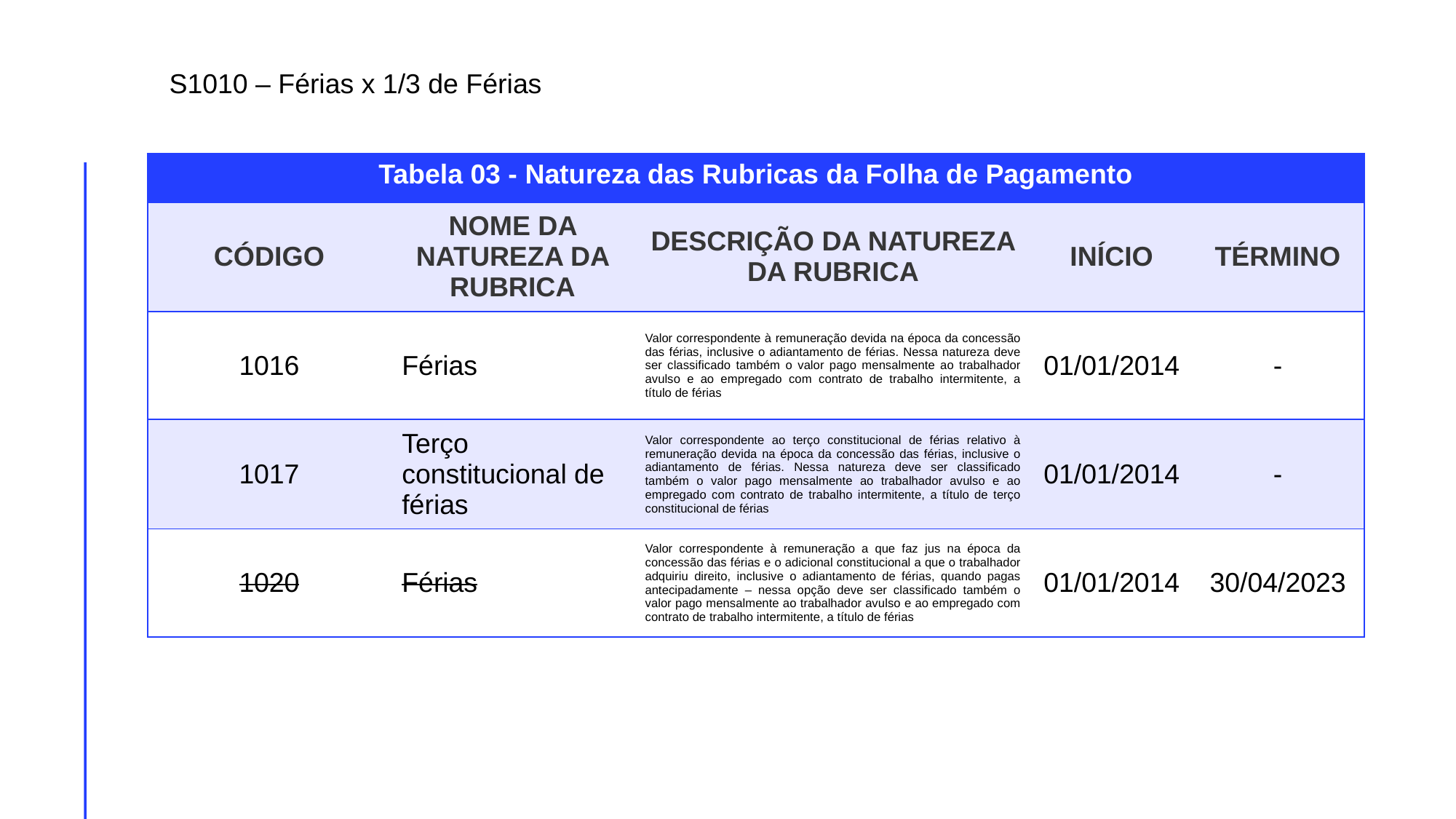

S1010 – Férias x 1/3 de Férias
| Tabela 03 - Natureza das Rubricas da Folha de Pagamento |  |  |  |  |
| --- | --- | --- | --- | --- |
| CÓDIGO | NOME DA NATUREZA DA RUBRICA | DESCRIÇÃO DA NATUREZA DA RUBRICA | INÍCIO | TÉRMINO |
| 1016 | Férias | Valor correspondente à remuneração devida na época da concessão das férias, inclusive o adiantamento de férias. Nessa natureza deve ser classificado também o valor pago mensalmente ao trabalhador avulso e ao empregado com contrato de trabalho intermitente, a título de férias | 01/01/2014 | - |
| 1017 | Terço constitucional de férias | Valor correspondente ao terço constitucional de férias relativo à remuneração devida na época da concessão das férias, inclusive o adiantamento de férias. Nessa natureza deve ser classificado também o valor pago mensalmente ao trabalhador avulso e ao empregado com contrato de trabalho intermitente, a título de terço constitucional de férias | 01/01/2014 | - |
| 1020 | Férias | Valor correspondente à remuneração a que faz jus na época da concessão das férias e o adicional constitucional a que o trabalhador adquiriu direito, inclusive o adiantamento de férias, quando pagas antecipadamente – nessa opção deve ser classificado também o valor pago mensalmente ao trabalhador avulso e ao empregado com contrato de trabalho intermitente, a título de férias | 01/01/2014 | 30/04/2023 |